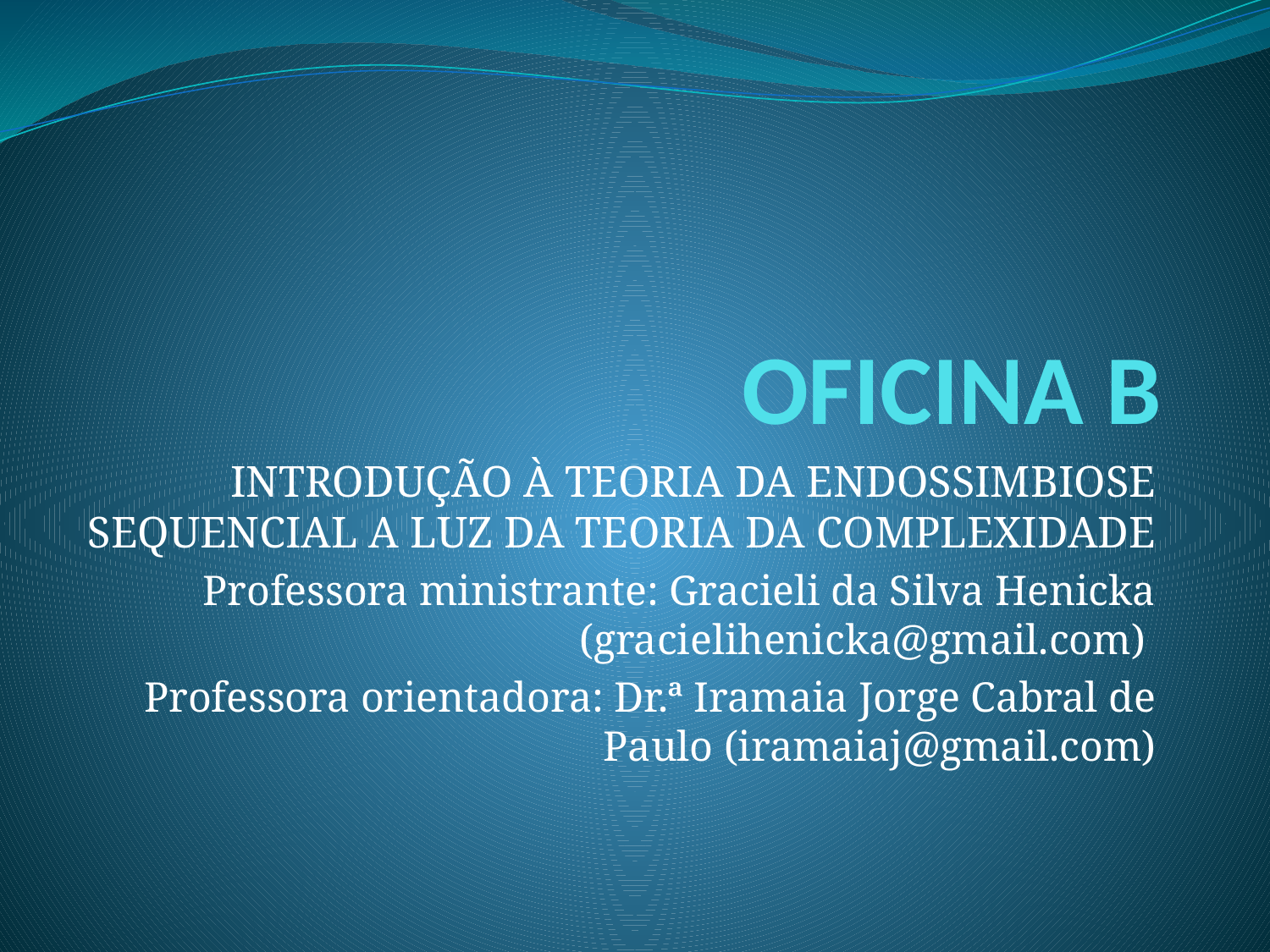

# OFICINA B
INTRODUÇÃO À TEORIA DA ENDOSSIMBIOSE SEQUENCIAL A LUZ DA TEORIA DA COMPLEXIDADE
Professora ministrante: Gracieli da Silva Henicka (gracielihenicka@gmail.com)
Professora orientadora: Dr.ª Iramaia Jorge Cabral de Paulo (iramaiaj@gmail.com)